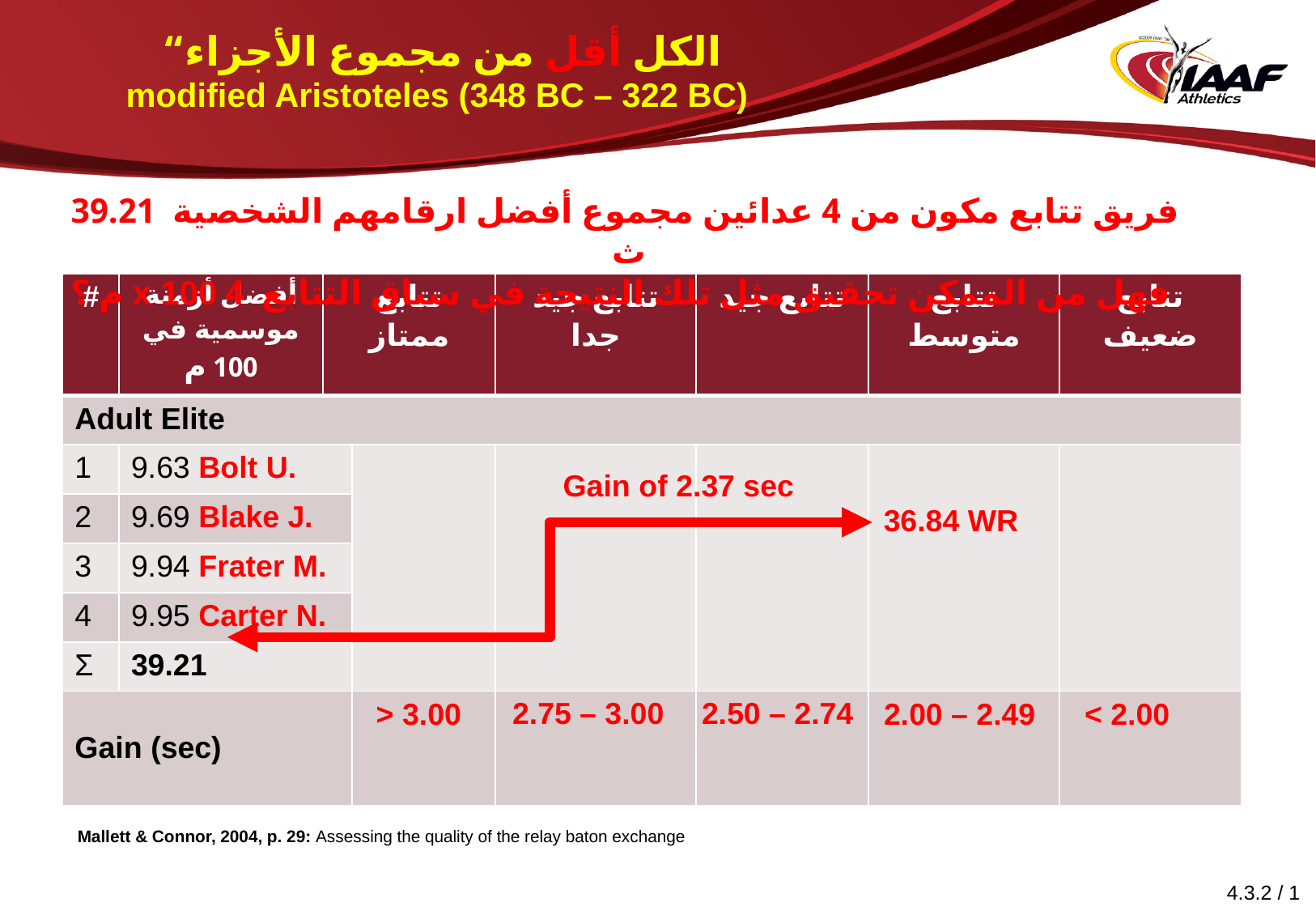

# “الكل أقل من مجموع الأجزاء modified Aristoteles (348 BC – 322 BC)
فريق تتابع مكون من 4 عدائين مجموع أفضل ارقامهم الشخصية  39.21 ث
 فهل من الممكن تحقيق مثل تلك النتيجة في سباق التتابع  4 x 100 م ؟
| # | أفضل أزمنة موسمية في 100 م | تتابع ممتاز |  | تتابع جيد جدا | تتابع جيد | تتابع متوسط | تتابع ضعيف |
| --- | --- | --- | --- | --- | --- | --- | --- |
| Adult Elite |  |  |  |  |  |  |  |
| 1 | 9.63 Bolt U. |  |  |  |  |  |  |
| 2 | 9.69 Blake J. |  |  |  |  |  |  |
| 3 | 9.94 Frater M. |  |  |  |  |  |  |
| 4 | 9.95 Carter N. |  |  |  |  |  |  |
| Σ | 39.21 |  |  |  |  |  |  |
| Gain (sec) |  |  |  |  |  |  |  |
Gain of 2.37 sec
36.84 WR
2.75 – 3.00
2.50 – 2.74
2.00 – 2.49
˂ 2.00
˃ 3.00
Mallett & Connor, 2004, p. 29: Assessing the quality of the relay baton exchange

4.3.2 / 1